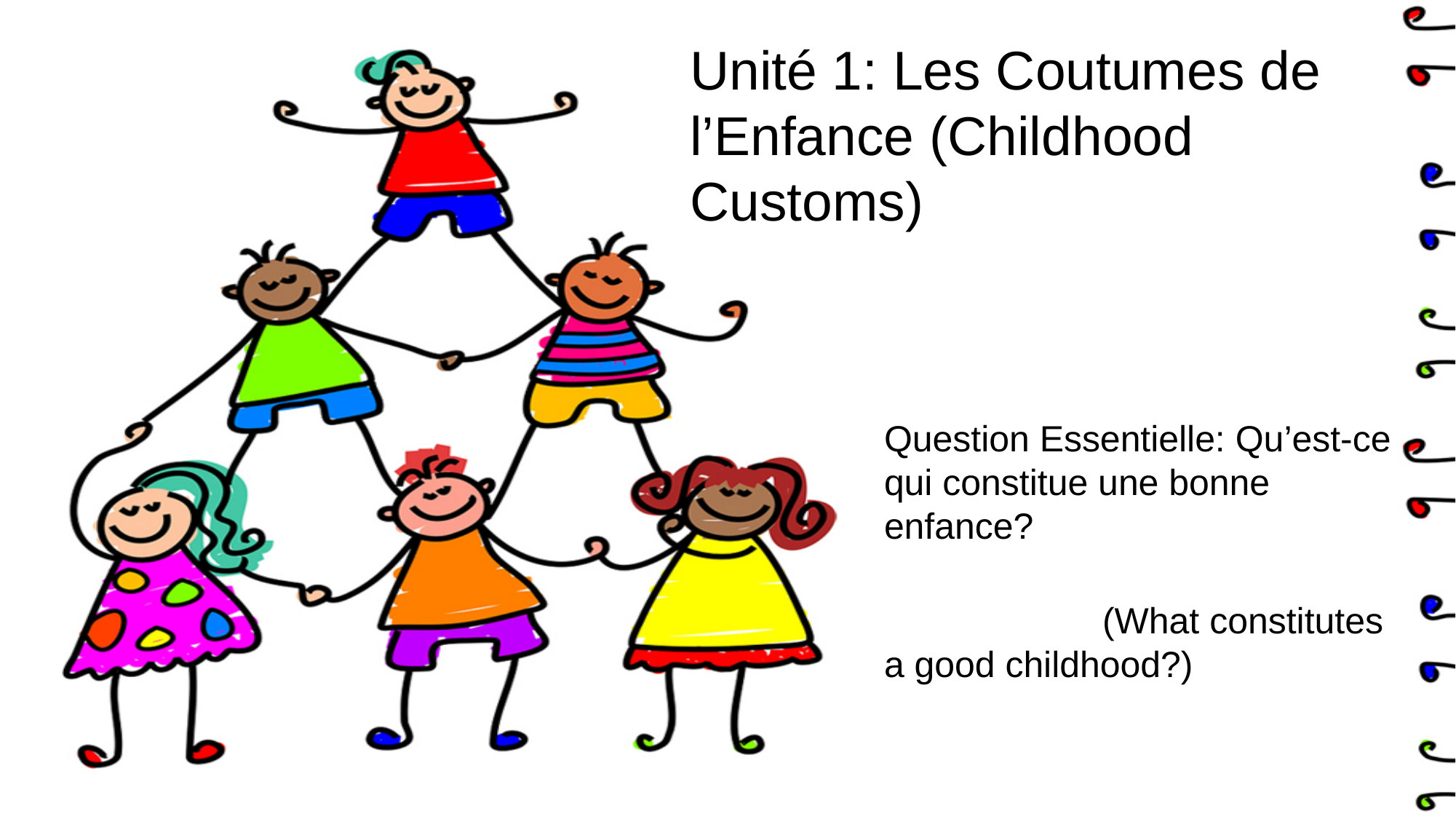

# Unité 1: Les Coutumes de l’Enfance (Childhood Customs)
Question Essentielle: Qu’est-ce qui constitue une bonne enfance?
						(What constitutes a good childhood?)